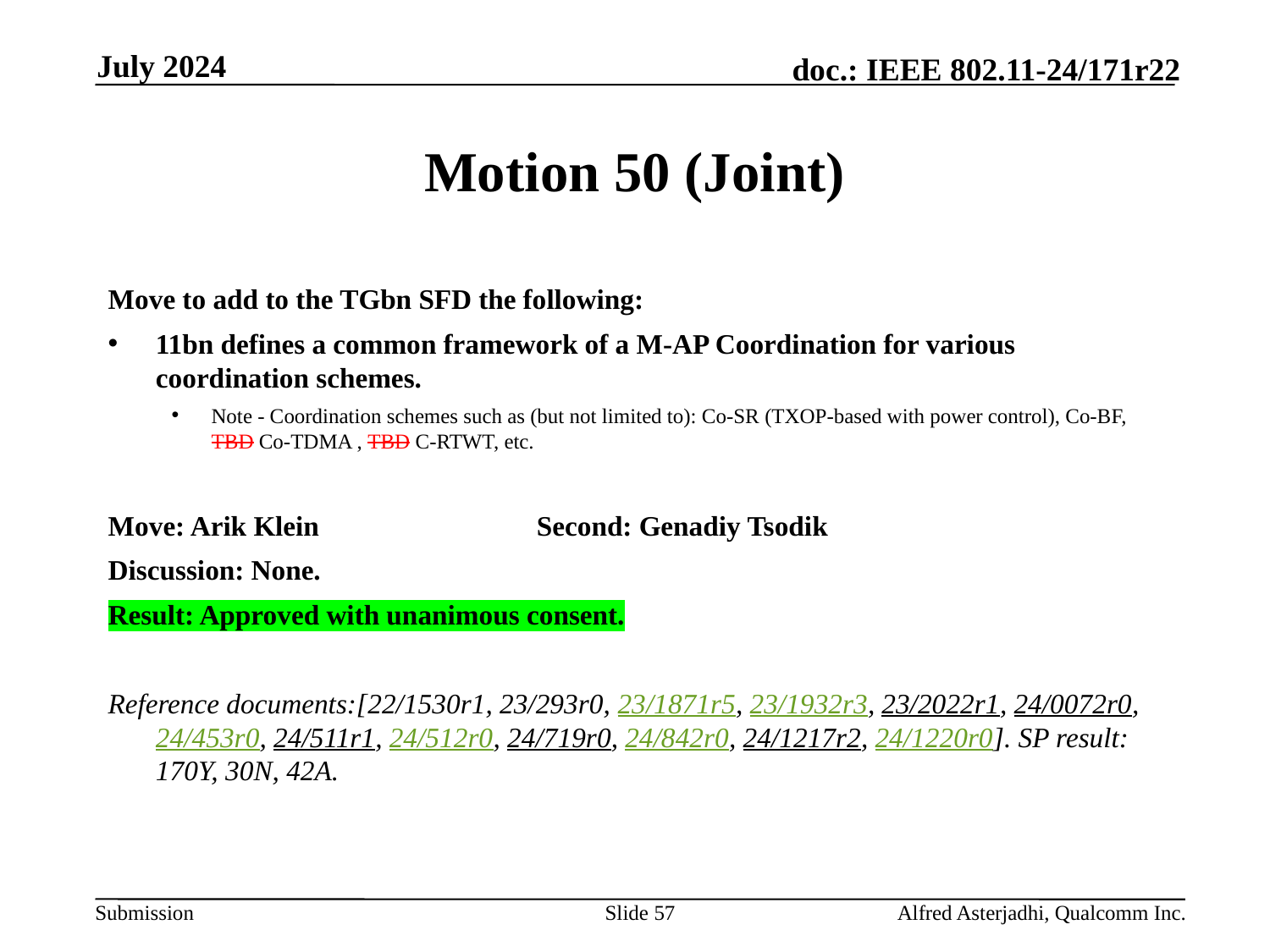

July 2024
# Motion 50 (Joint)
Move to add to the TGbn SFD the following:
11bn defines a common framework of a M-AP Coordination for various coordination schemes.
Note - Coordination schemes such as (but not limited to): Co-SR (TXOP-based with power control), Co-BF, TBD Co-TDMA , TBD C-RTWT, etc.

Move: Arik Klein		Second: Genadiy Tsodik
Discussion: None.
Result: Approved with unanimous consent.

Reference documents:[22/1530r1, 23/293r0, 23/1871r5, 23/1932r3, 23/2022r1, 24/0072r0, 24/453r0, 24/511r1, 24/512r0, 24/719r0, 24/842r0, 24/1217r2, 24/1220r0]. SP result: 170Y, 30N, 42A.

Slide 57
Alfred Asterjadhi, Qualcomm Inc.